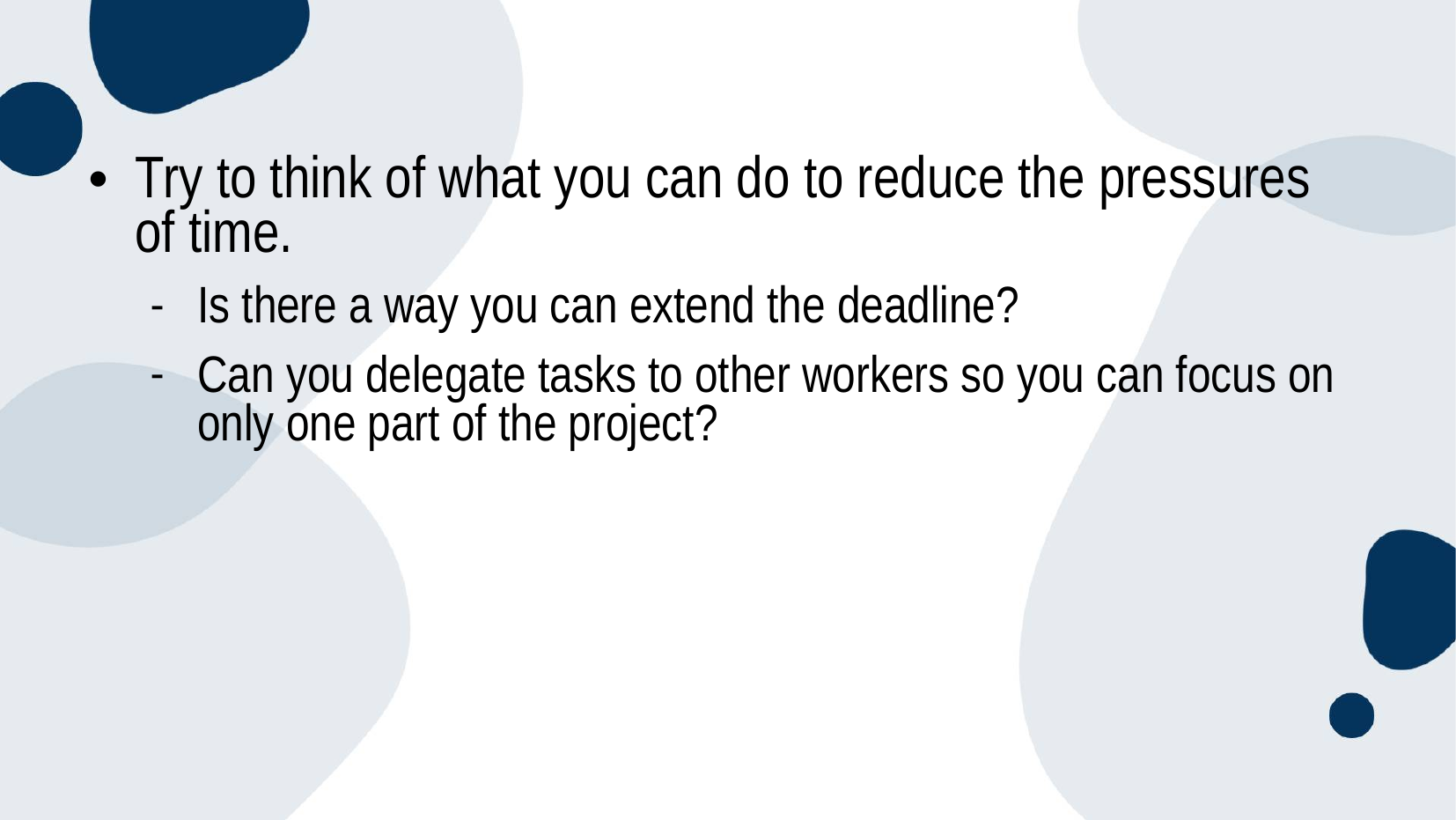

Try to think of what you can do to reduce the pressures   of time.
Is there a way you can extend the deadline?
Can you delegate tasks to other workers so you can focus on only one part of the project?